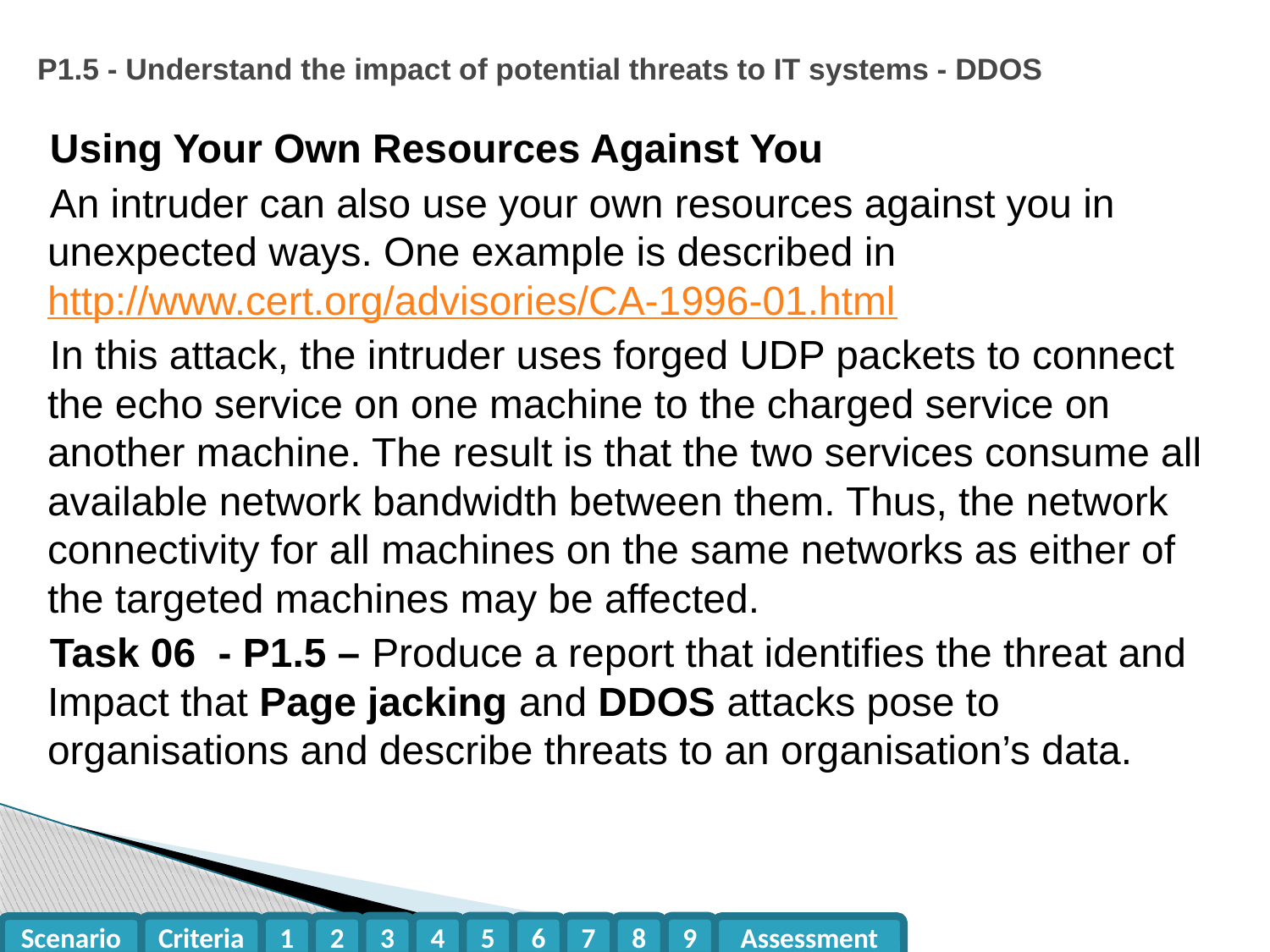

# P1.5 - Understand the impact of potential threats to IT systems - DDOS
Using Your Own Resources Against You
An intruder can also use your own resources against you in unexpected ways. One example is described in  http://www.cert.org/advisories/CA-1996-01.html
In this attack, the intruder uses forged UDP packets to connect the echo service on one machine to the charged service on another machine. The result is that the two services consume all available network bandwidth between them. Thus, the network connectivity for all machines on the same networks as either of the targeted machines may be affected.
Task 06  - P1.5 – Produce a report that identifies the threat and Impact that Page jacking and DDOS attacks pose to organisations and describe threats to an organisation’s data.